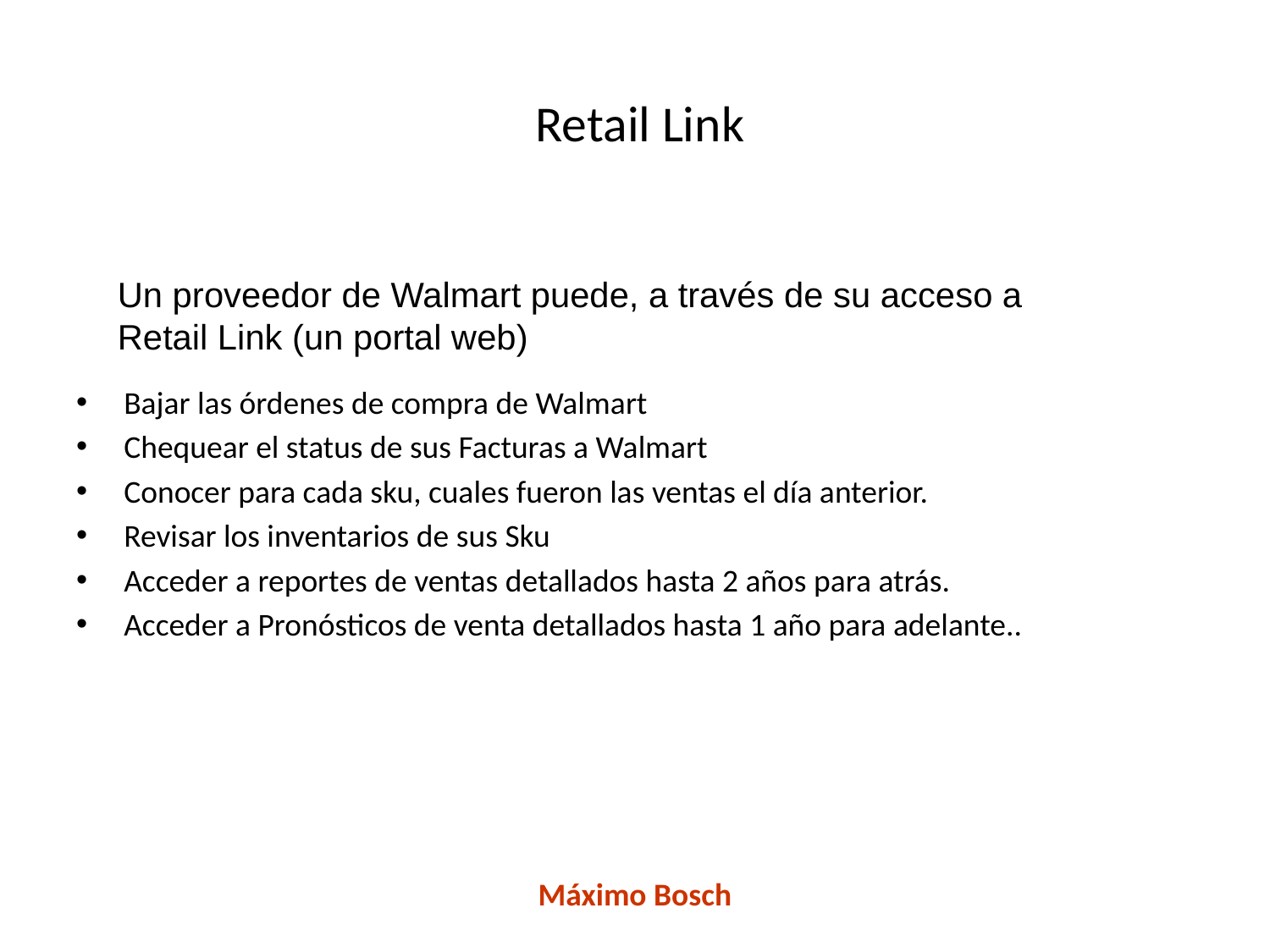

# Retail Link
Un proveedor de Walmart puede, a través de su acceso a Retail Link (un portal web)
Bajar las órdenes de compra de Walmart
Chequear el status de sus Facturas a Walmart
Conocer para cada sku, cuales fueron las ventas el día anterior.
Revisar los inventarios de sus Sku
Acceder a reportes de ventas detallados hasta 2 años para atrás.
Acceder a Pronósticos de venta detallados hasta 1 año para adelante..

Máximo Bosch